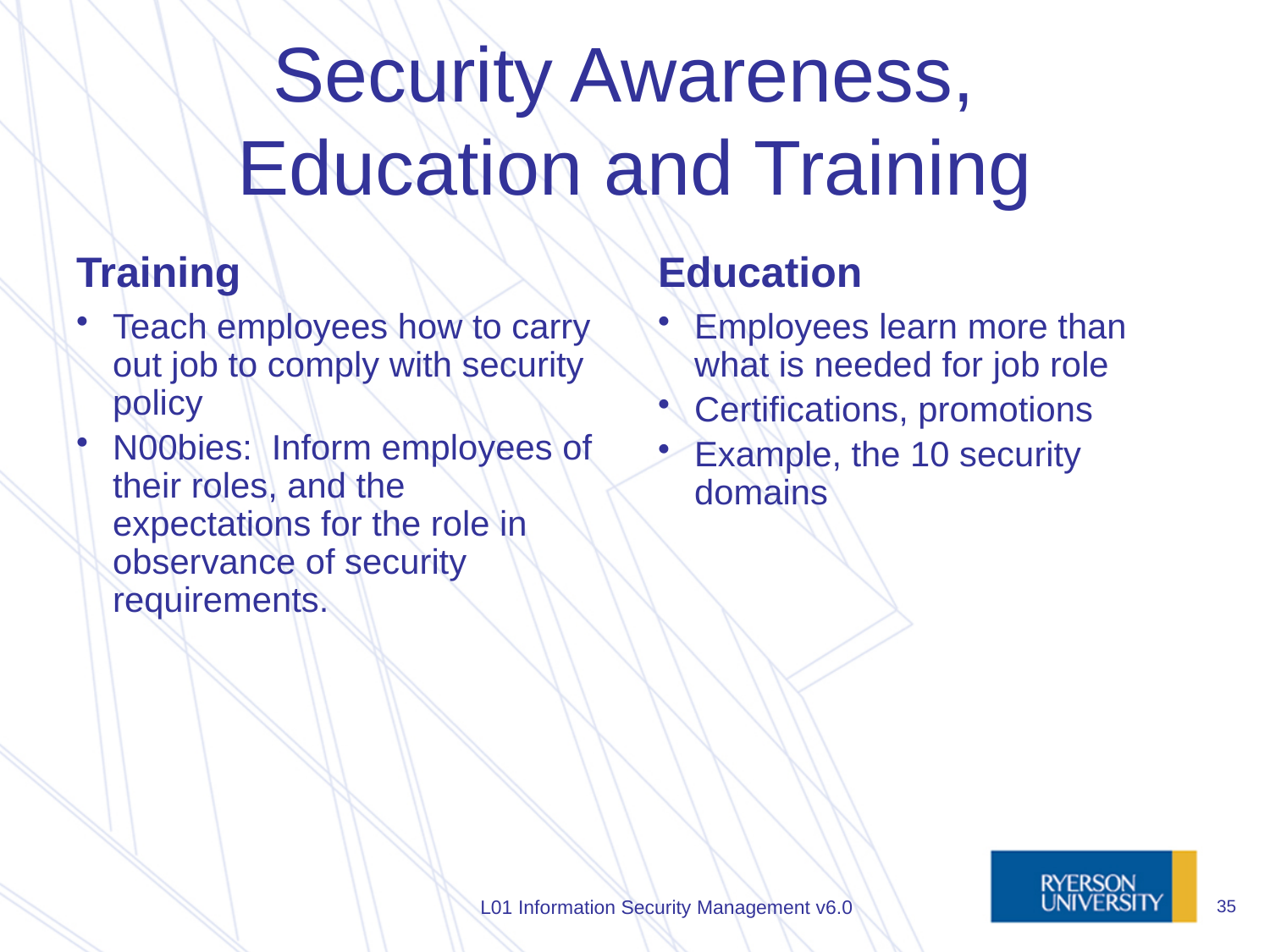

# Security Awareness, Education and Training
Training
Education
Teach employees how to carry out job to comply with security policy
N00bies:  Inform employees of their roles, and the expectations for the role in observance of security requirements.
Employees learn more than what is needed for job role
Certifications, promotions
Example, the 10 security domains

L01 Information Security Management v6.0
35